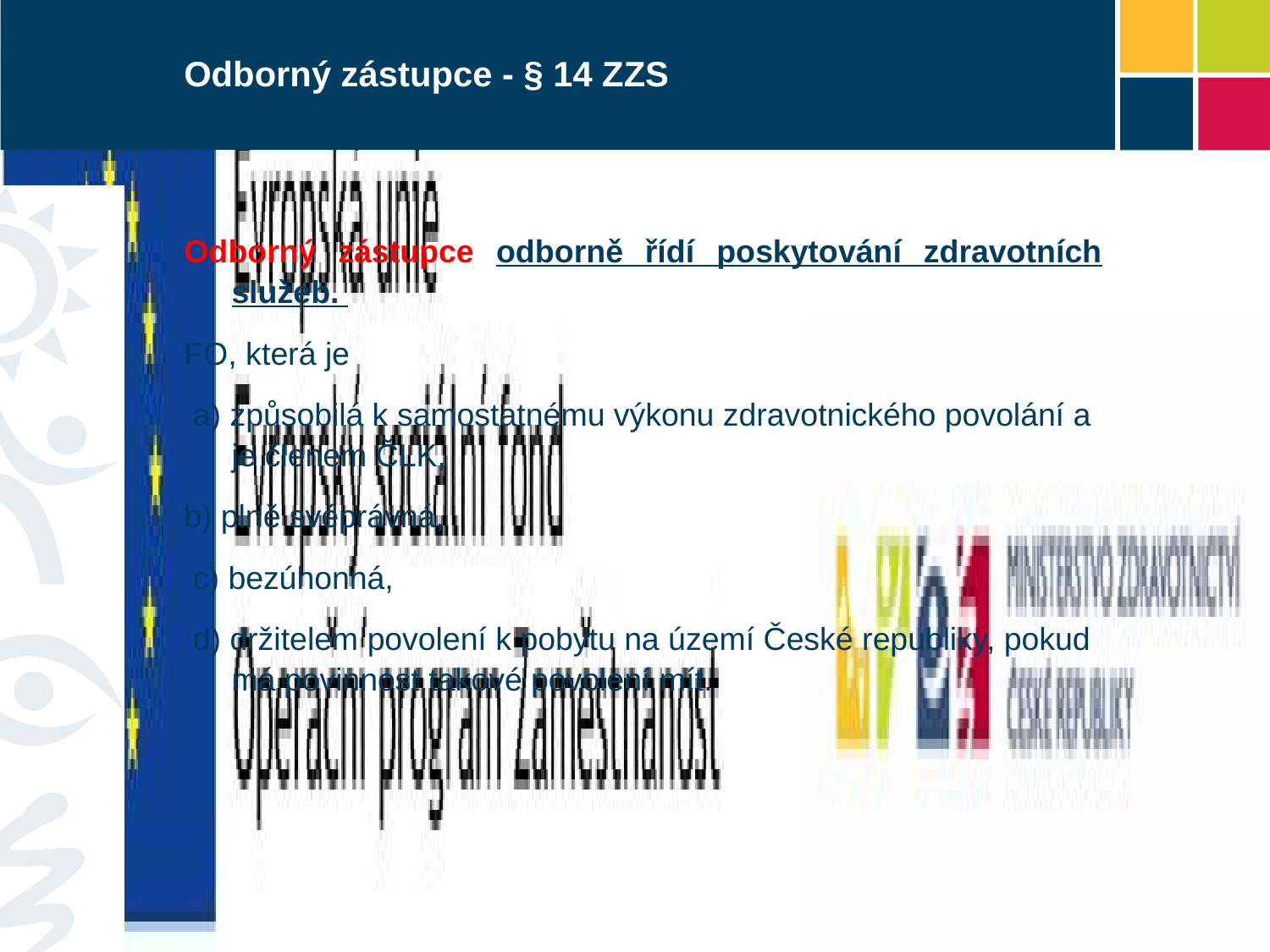

# Odborný zástupce - § 14 ZZS
Odborný zástupce odborně řídí poskytování zdravotních služeb.
FO, která je
 a) způsobilá k samostatnému výkonu zdravotnického povolání a je členem ČLK,
b) plně svéprávná,
 c) bezúhonná,
 d) držitelem povolení k pobytu na území České republiky, pokud má povinnost takové povolení mít.